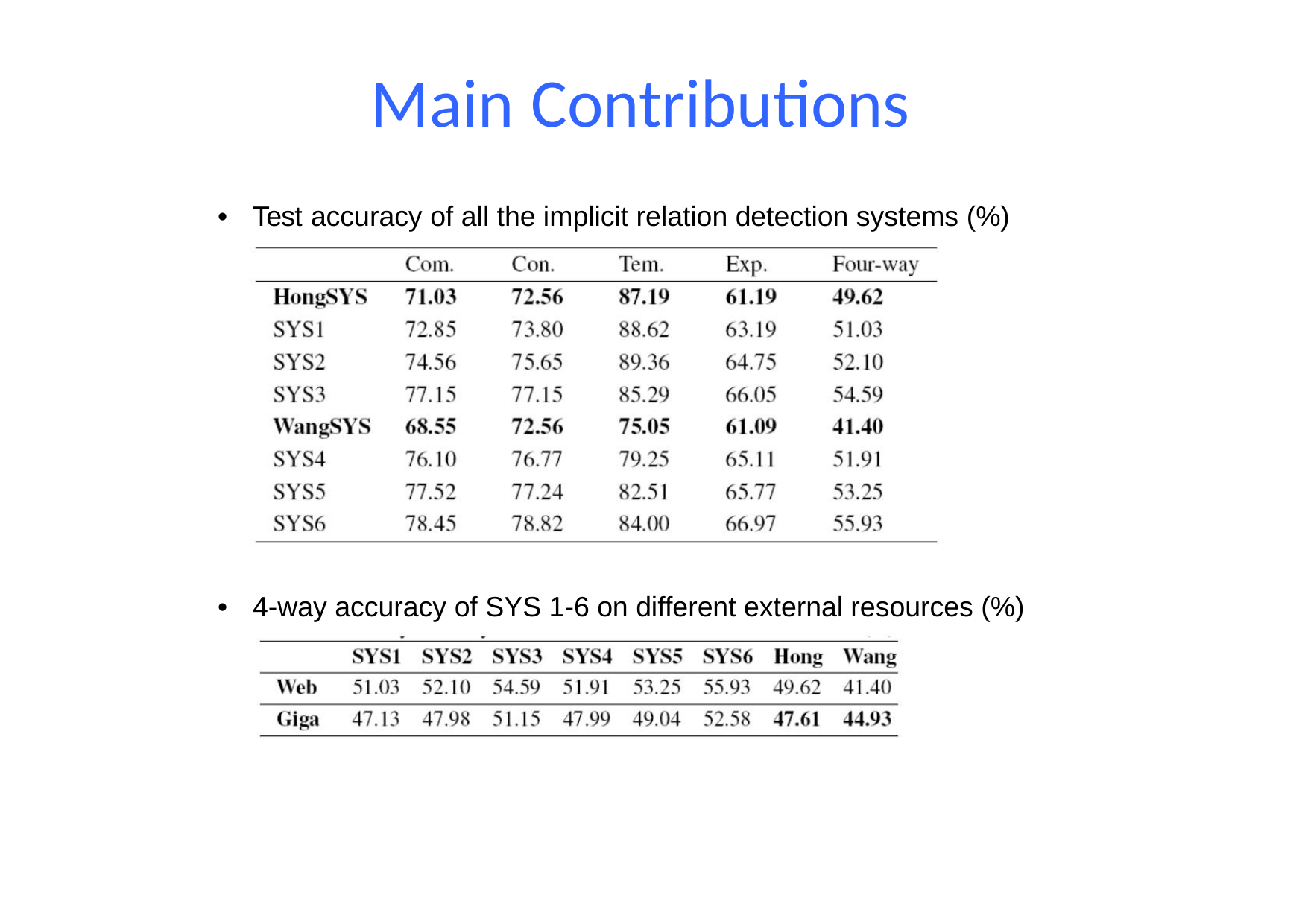

Main Contributions
• Test accuracy of all the implicit relation detection systems (%)
• 4-way accuracy of SYS 1-6 on different external resources (%)